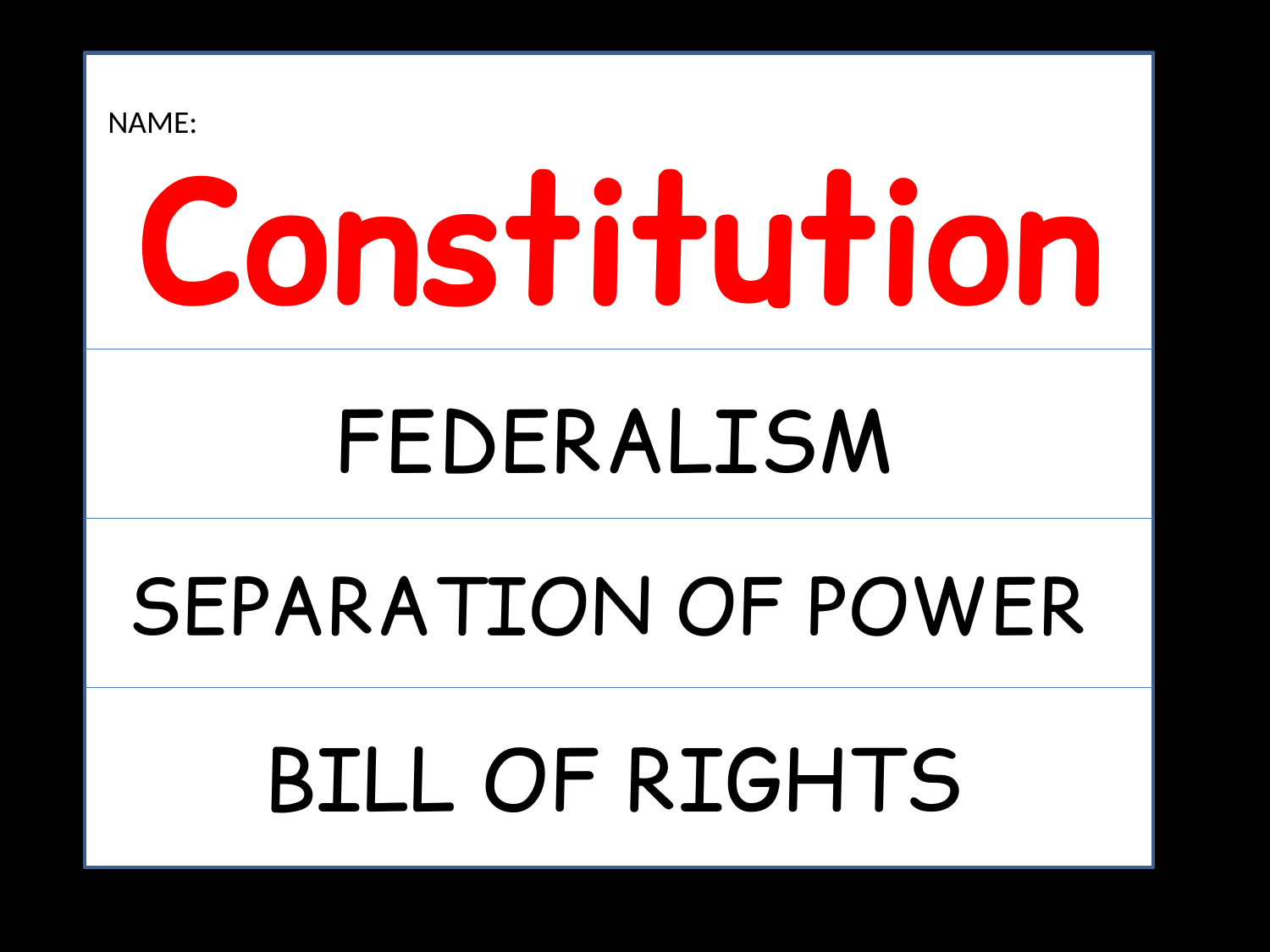

NAME:
Constitution
FEDERALISM
SEPARATION OF POWER
CHECKS & BALANCES
BILL OF RIGHTS